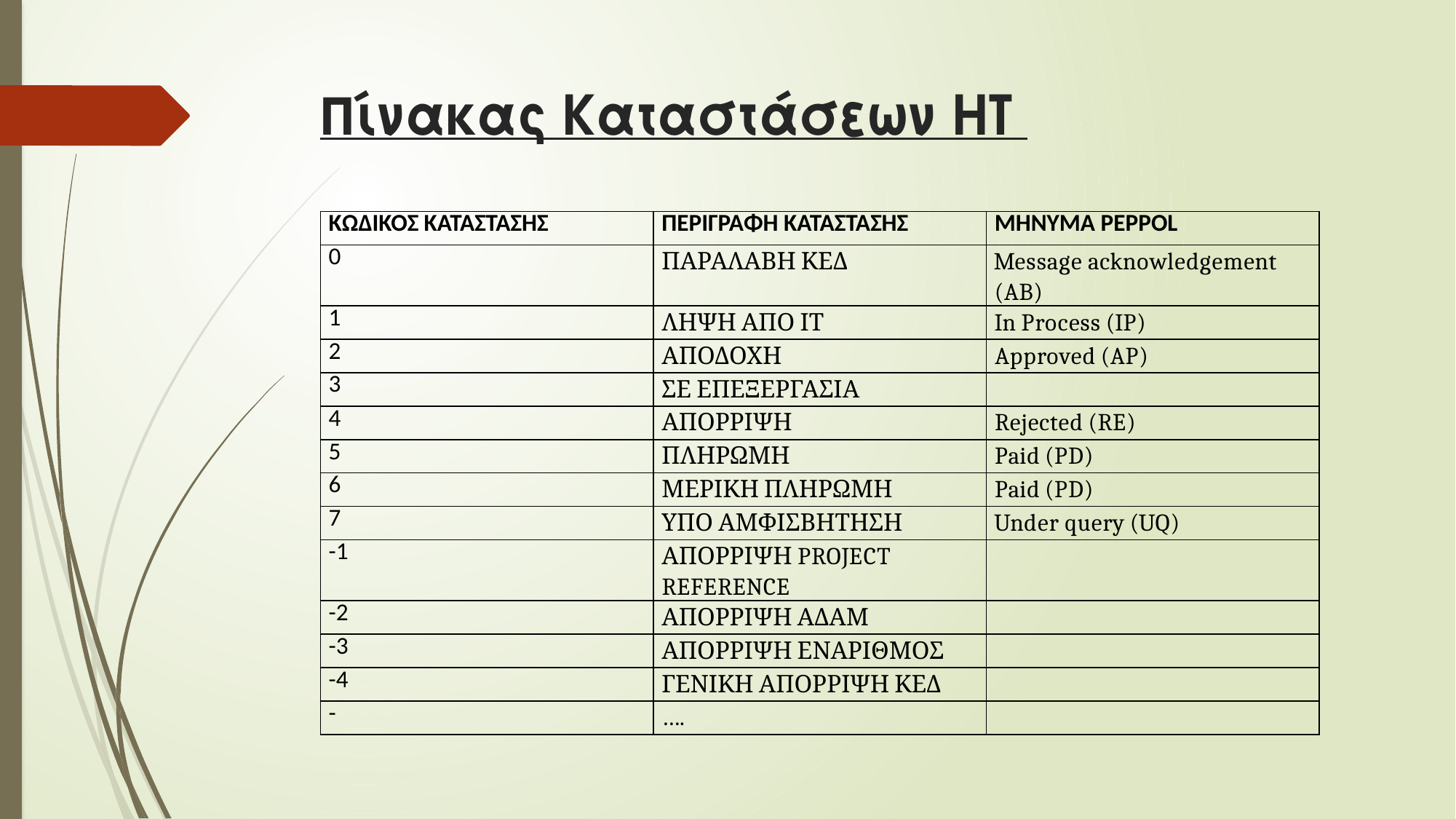

# Πίνακας Καταστάσεων ΗΤ
| ΚΩΔΙΚΟΣ ΚΑΤΑΣΤΑΣΗΣ | ΠΕΡΙΓΡΑΦΗ ΚΑΤΑΣΤΑΣΗΣ | ΜΗΝΥΜΑ PEPPOL |
| --- | --- | --- |
| 0 | ΠΑΡΑΛΑΒΗ ΚΕΔ | Message acknowledgement (AB) |
| 1 | ΛΗΨΗ ΑΠΟ ΙΤ | In Process (IP) |
| 2 | ΑΠΟΔΟΧΗ | Approved (AP) |
| 3 | ΣΕ ΕΠΕΞΕΡΓΑΣΙΑ |  |
| 4 | ΑΠΟΡΡΙΨΗ | Rejected (RE) |
| 5 | ΠΛΗΡΩΜΗ | Paid (PD) |
| 6 | ΜΕΡΙΚΗ ΠΛΗΡΩΜΗ | Paid (PD) |
| 7 | ΥΠΟ ΑΜΦΙΣΒΗΤΗΣΗ | Under query (UQ) |
| -1 | ΑΠΟΡΡΙΨΗ PROJECT REFERENCE |  |
| -2 | ΑΠΟΡΡΙΨΗ ΑΔΑΜ |  |
| -3 | ΑΠΟΡΡΙΨΗ ΕΝΑΡΙΘΜΟΣ |  |
| -4 | ΓΕΝΙΚΗ ΑΠΟΡΡΙΨΗ ΚΕΔ |  |
| - | …. |  |